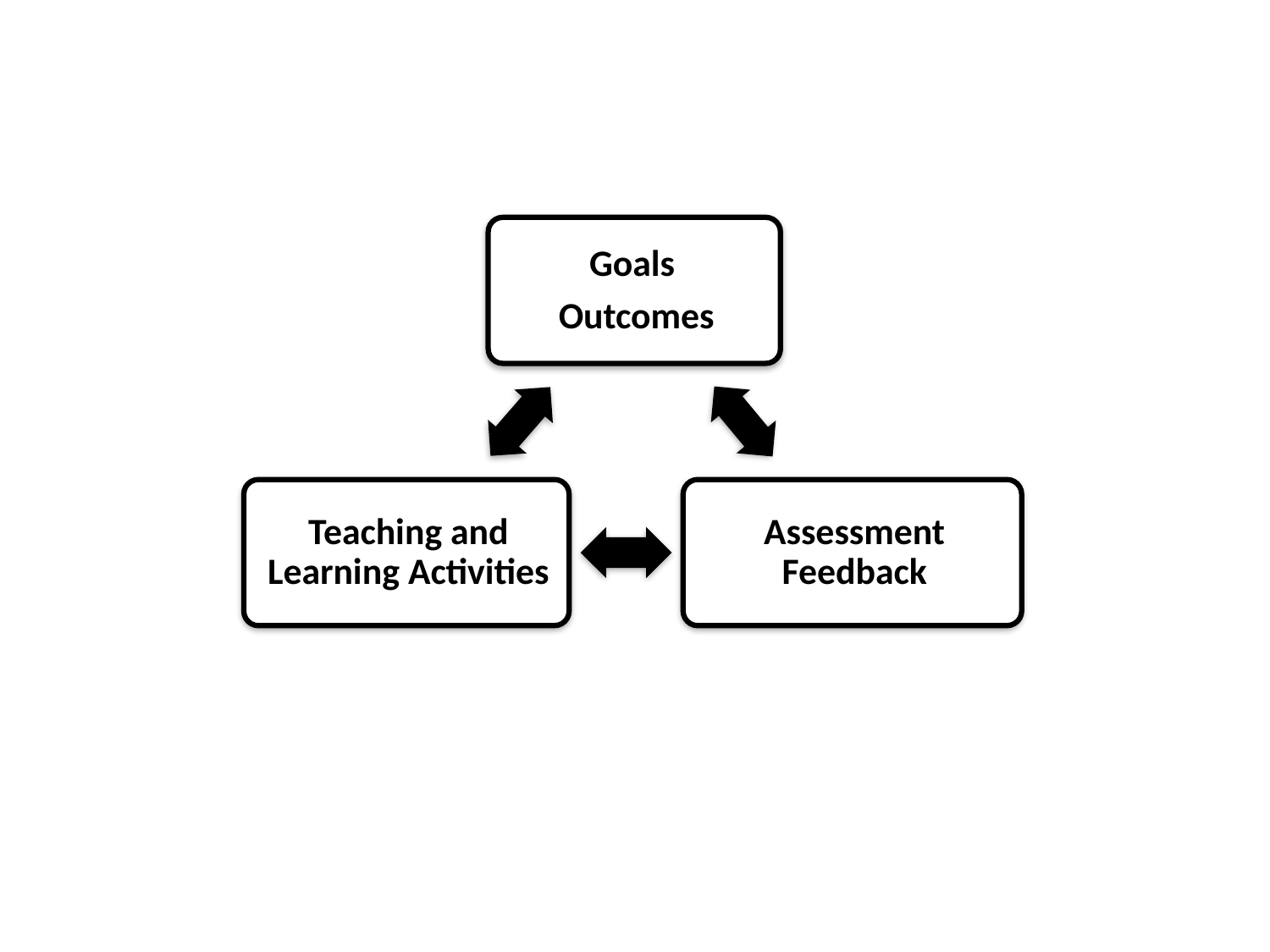

Goals
Outcomes

Assessment Feedback

Teaching and Learning Activities